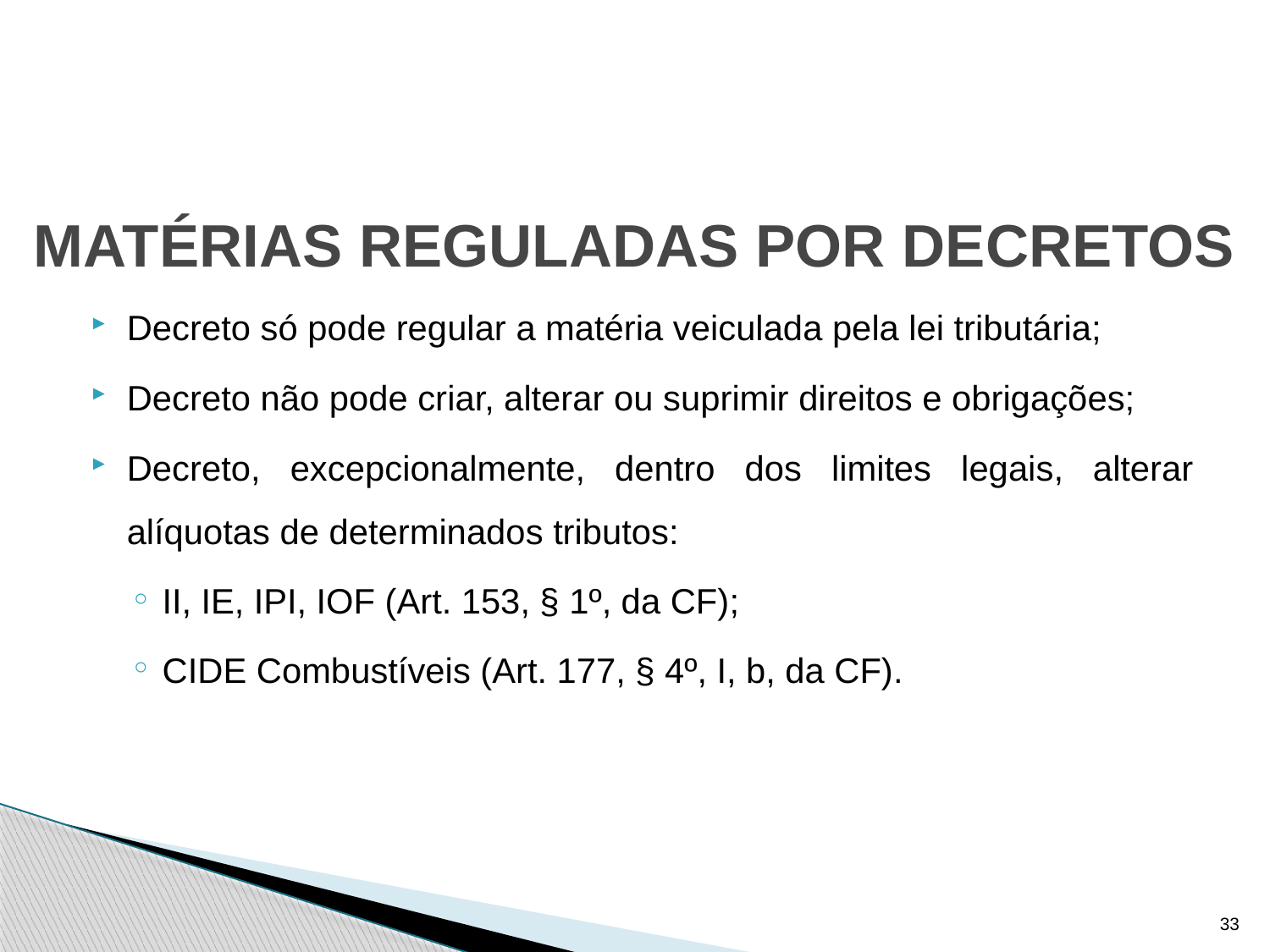

# MATÉRIAS REGULADAS POR DECRETOS
Decreto só pode regular a matéria veiculada pela lei tributária;
Decreto não pode criar, alterar ou suprimir direitos e obrigações;
Decreto, excepcionalmente, dentro dos limites legais, alterar alíquotas de determinados tributos:
II, IE, IPI, IOF (Art. 153, § 1º, da CF);
CIDE Combustíveis (Art. 177, § 4º, I, b, da CF).

33